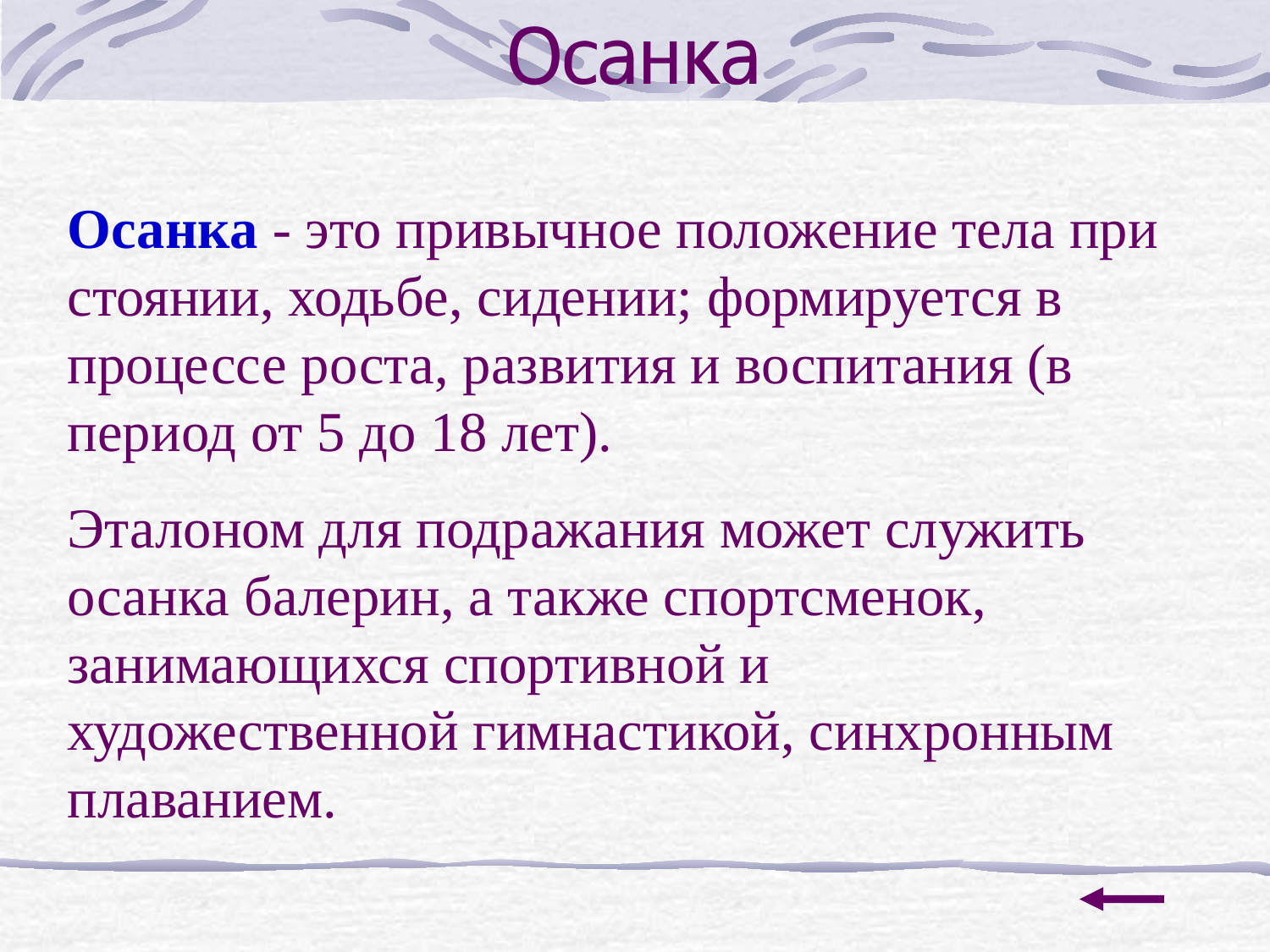

# Осанка
Осанка - это привычное положение тела при стоянии, ходьбе, сидении; формируется в процессе роста, развития и воспитания (в период от 5 до 18 лет).
Эталоном для подражания может служить осанка балерин, а также спортсменок, занимающихся спортивной и художественной гимнастикой, синхронным плаванием.